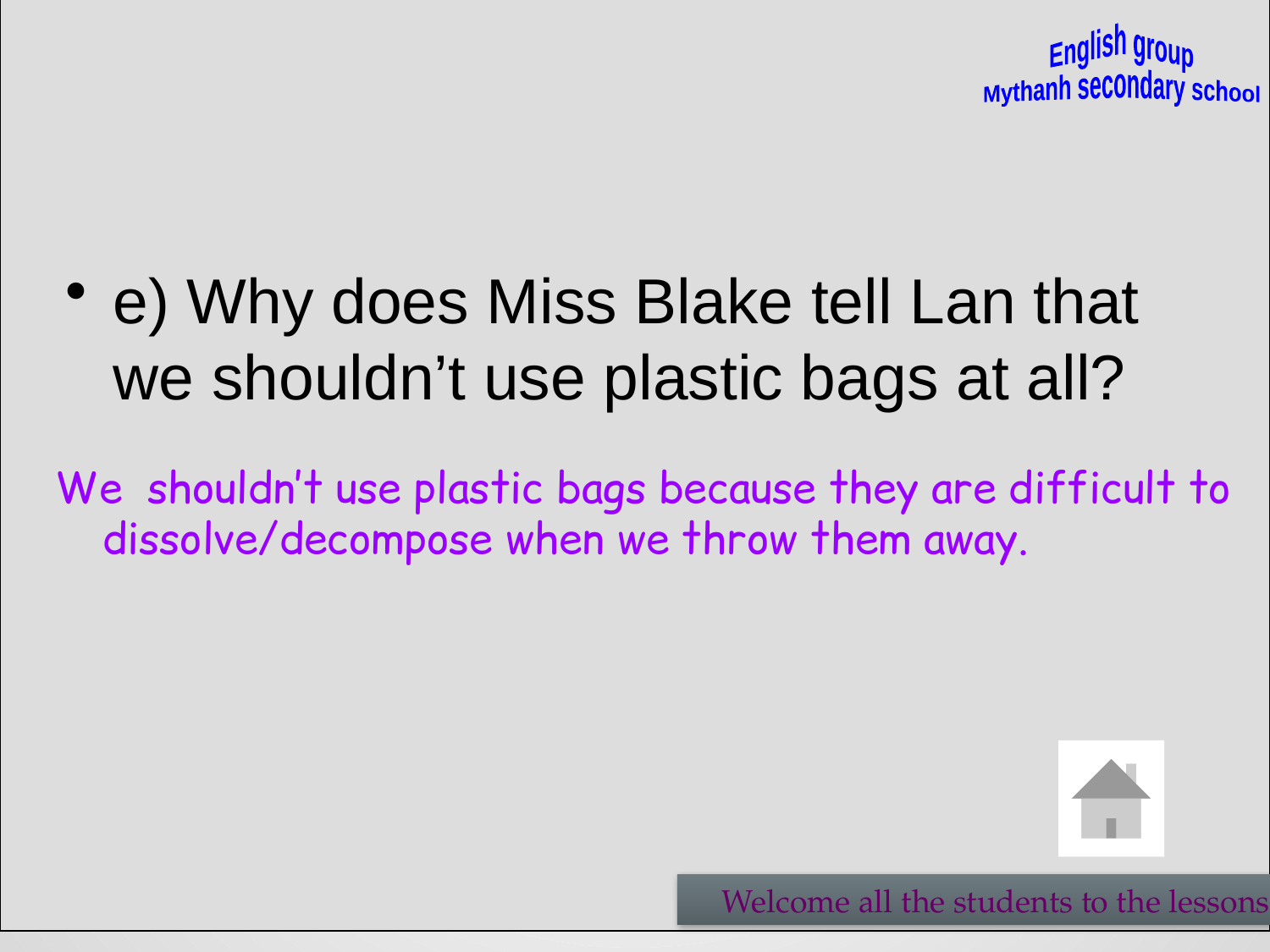

English group
Mythanh secondary school
e) Why does Miss Blake tell Lan that we shouldn’t use plastic bags at all?
We  shouldn’t use plastic bags because they are difficult to dissolve/decompose when we throw them away.

    Welcome all the students to the lessons of English group - My Thanh Secondary school.